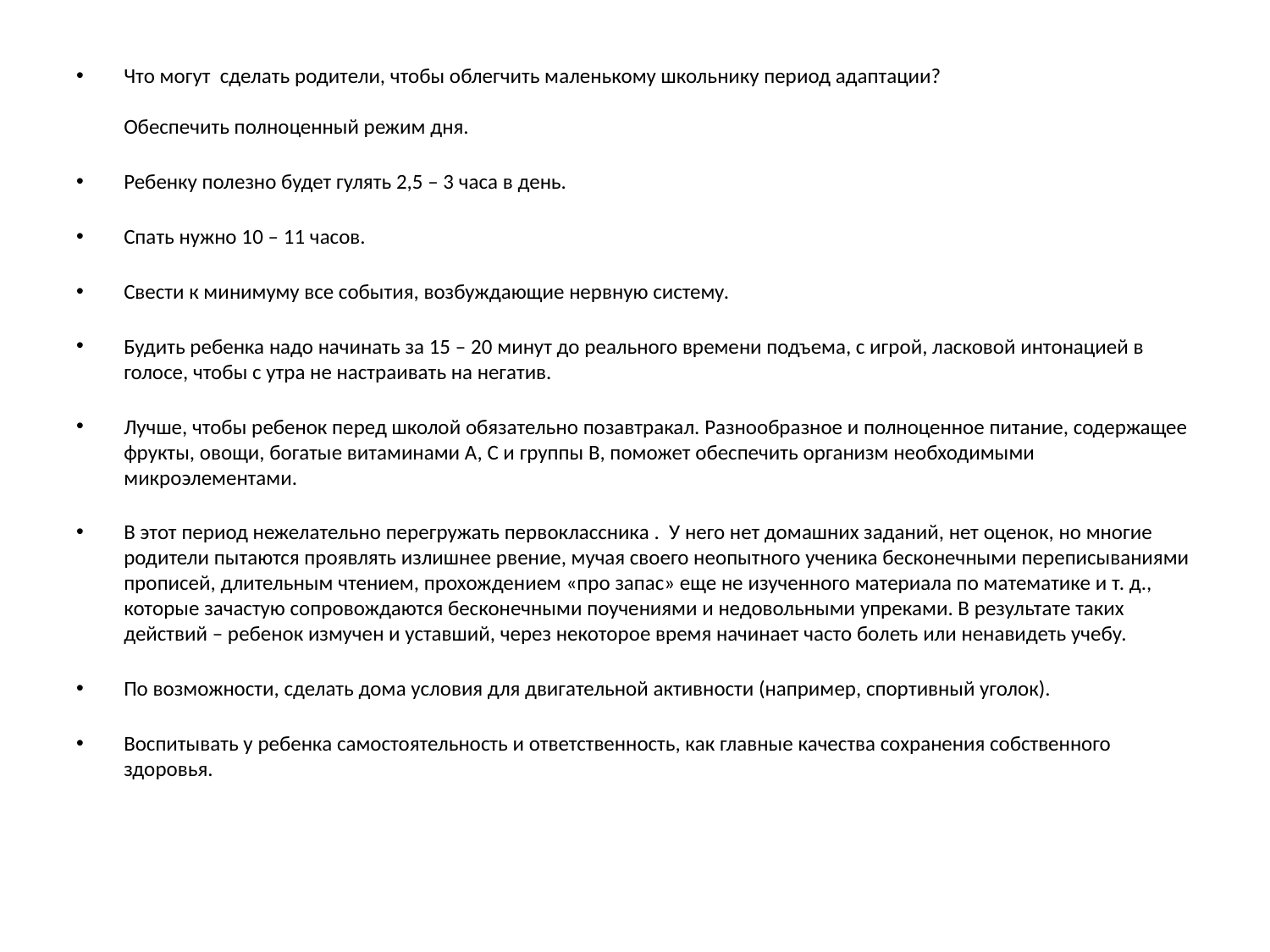

#
Что могут  сделать родители, чтобы облегчить маленькому школьнику период адаптации?
Обеспечить полноценный режим дня.
Ребенку полезно будет гулять 2,5 – 3 часа в день.
Спать нужно 10 – 11 часов.
Cвести к минимуму все события, возбуждающие нервную систему.
Будить ребенка надо начинать за 15 – 20 минут до реального времени подъема, с игрой, ласковой интонацией в голосе, чтобы с утра не настраивать на негатив.
Лучше, чтобы ребенок перед школой обязательно позавтракал. Разнообразное и полноценное питание, содержащее фрукты, овощи, богатые витаминами А, С и группы В, поможет обеспечить организм необходимыми микроэлементами.
В этот период нежелательно перегружать первоклассника .  У него нет домашних заданий, нет оценок, но многие родители пытаются проявлять излишнее рвение, мучая своего неопытного ученика бесконечными переписываниями прописей, длительным чтением, прохождением «про запас» еще не изученного материала по математике и т. д., которые зачастую сопровождаются бесконечными поучениями и недовольными упреками. В результате таких действий – ребенок измучен и уставший, через некоторое время начинает часто болеть или ненавидеть учебу.
По возможности, сделать дома условия для двигательной активности (например, спортивный уголок).
Воспитывать у ребенка самостоятельность и ответственность, как главные качества сохранения собственного здоровья.